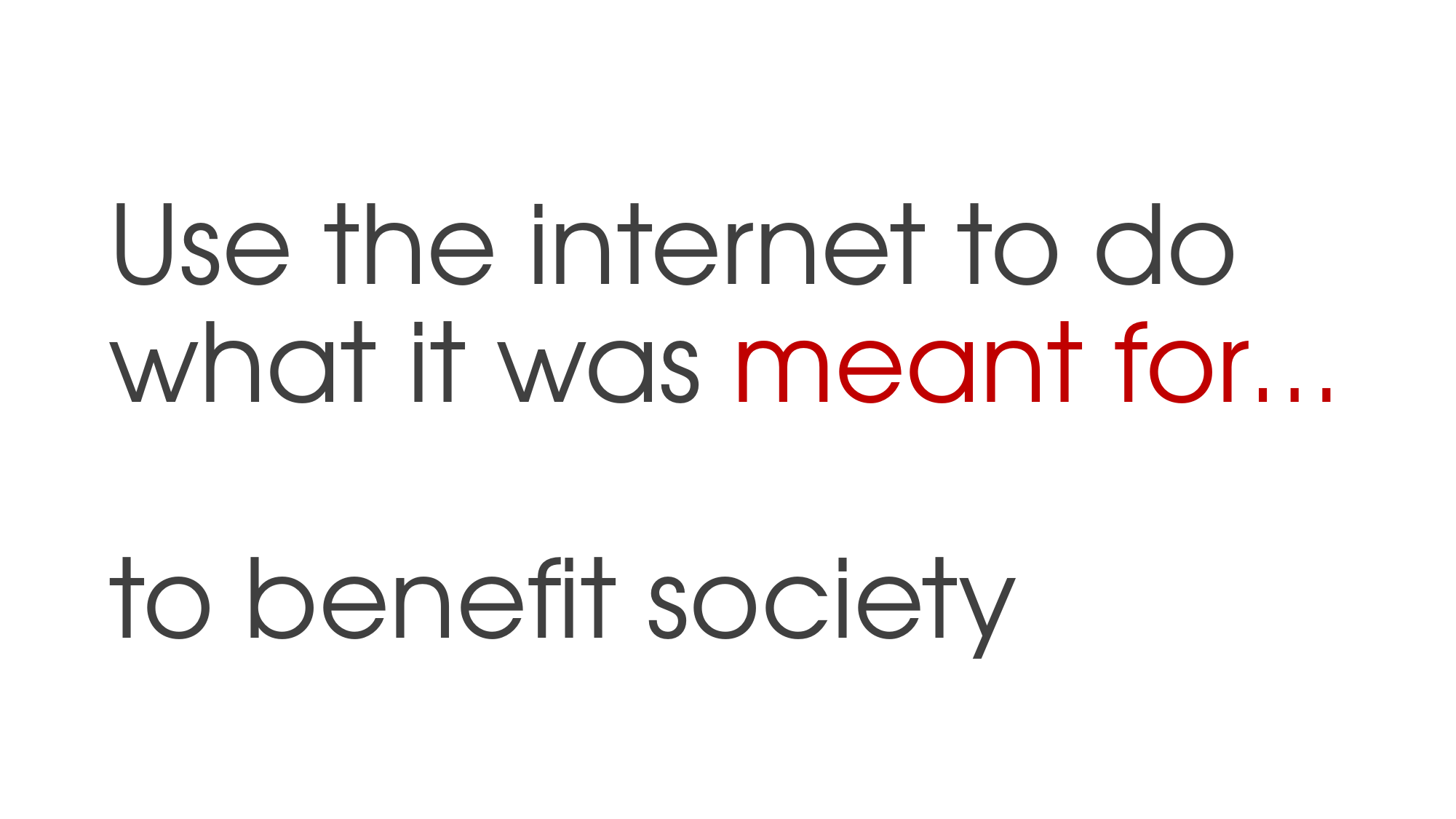

# Use the internet to do what it was meant for… to benefit society